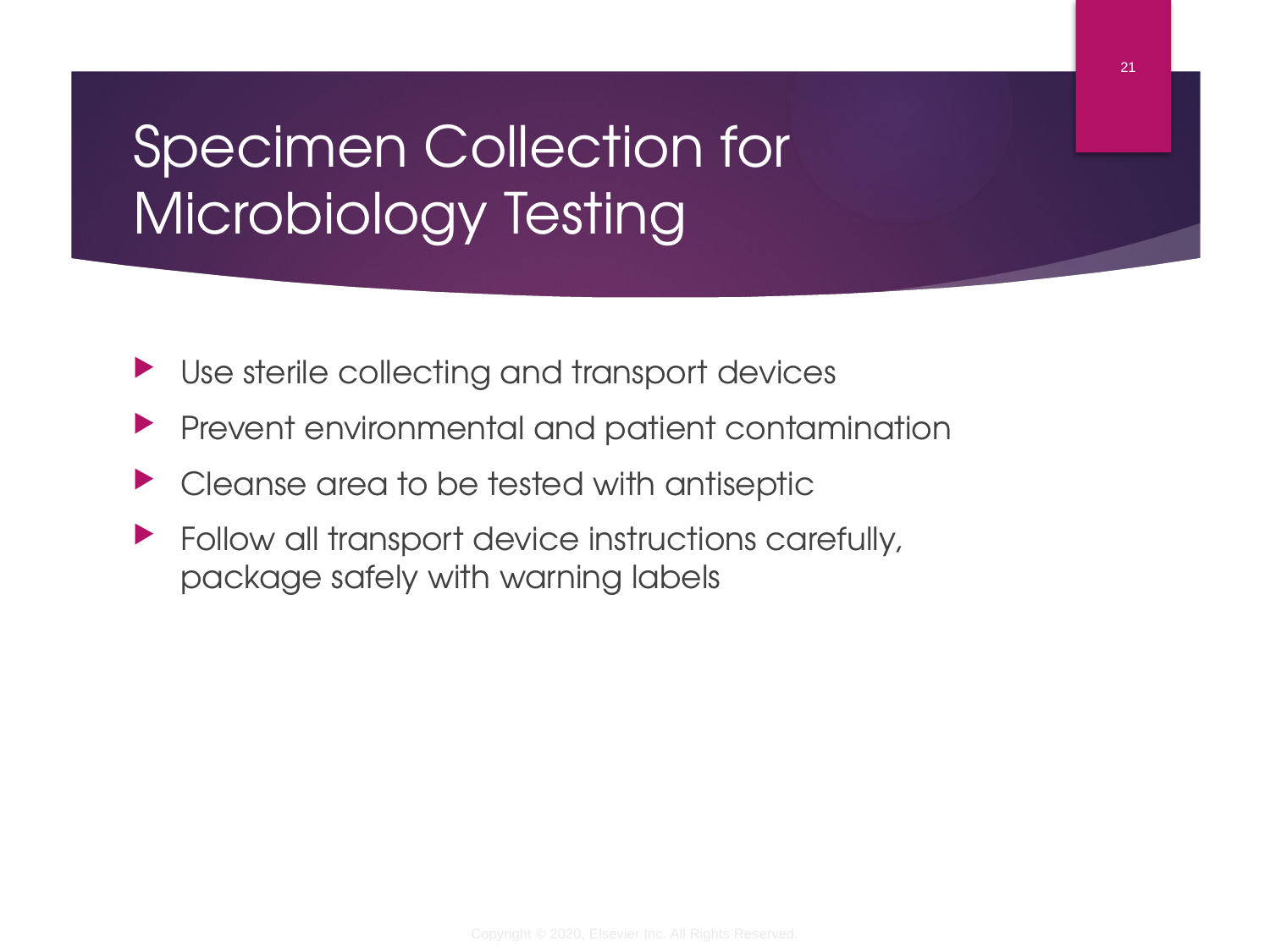

21

# Specimen Collection for Microbiology Testing
Use sterile collecting and transport devices
Prevent environmental and patient contamination
Cleanse area to be tested with antiseptic
Follow all transport device instructions carefully, package safely with warning labels